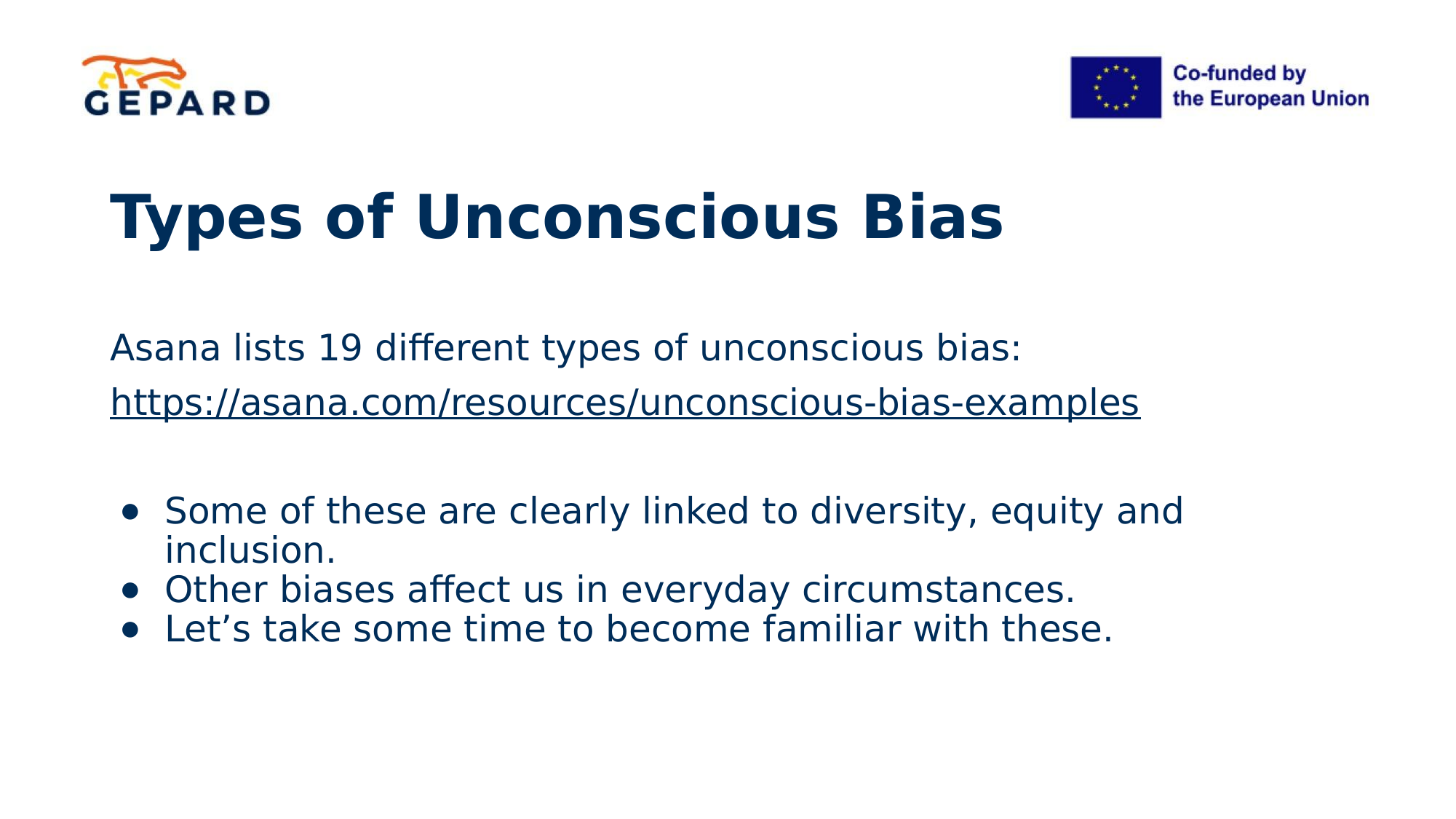

# Types of Unconscious Bias
Asana lists 19 different types of unconscious bias:
https://asana.com/resources/unconscious-bias-examples

Some of these are clearly linked to diversity, equity and inclusion.
Other biases affect us in everyday circumstances.
Let’s take some time to become familiar with these.